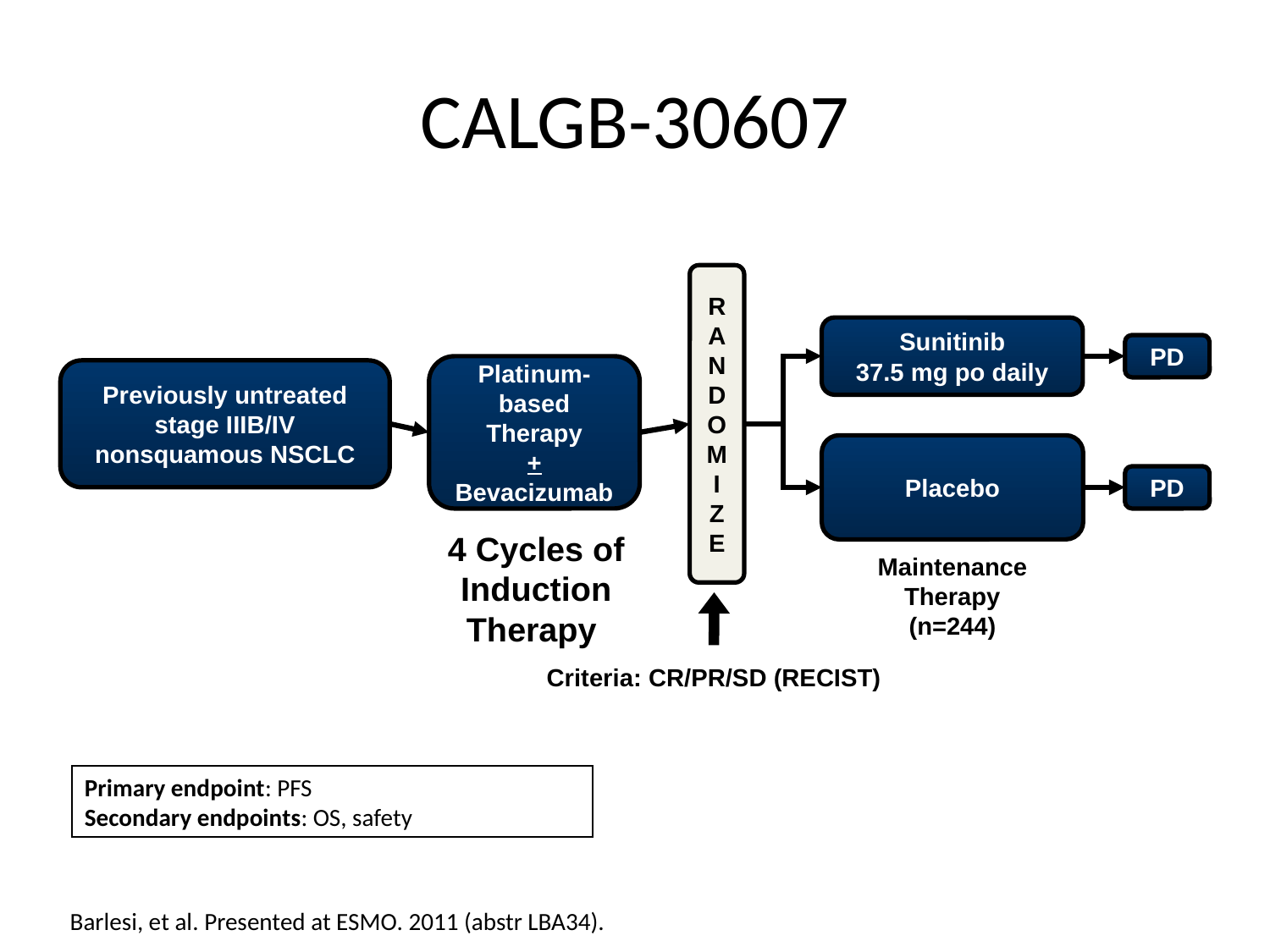

# CALGB-30607
1:1
RANDOM
I
Z
E
Sunitinib
37.5 mg po daily
PD
Placebo
PD
Platinum-based Therapy
+ Bevacizumab
Previously untreated stage IIIB/IV nonsquamous NSCLC
4 Cycles of Induction Therapy
Maintenance Therapy
(n=244)
Criteria: CR/PR/SD (RECIST)
Primary endpoint: PFS
Secondary endpoints: OS, safety
Barlesi, et al. Presented at ESMO. 2011 (abstr LBA34).